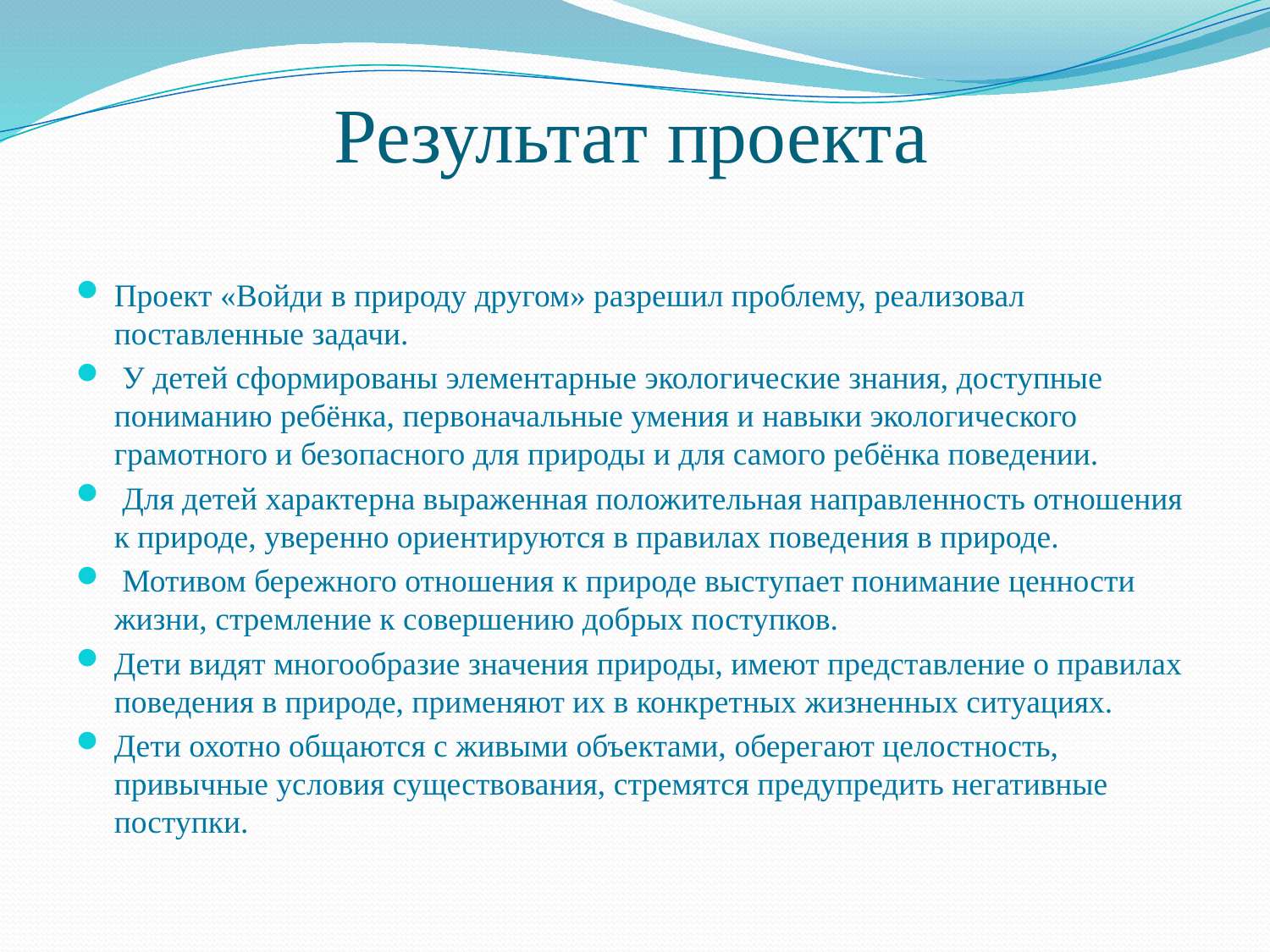

# Результат проекта
Проект «Войди в природу другом» разрешил проблему, реализовал поставленные задачи.
 У детей сформированы элементарные экологические знания, доступные пониманию ребёнка, первоначальные умения и навыки экологического грамотного и безопасного для природы и для самого ребёнка поведении.
 Для детей характерна выраженная положительная направленность отношения к природе, уверенно ориентируются в правилах поведения в природе.
 Мотивом бережного отношения к природе выступает понимание ценности жизни, стремление к совершению добрых поступков.
Дети видят многообразие значения природы, имеют представление о правилах поведения в природе, применяют их в конкретных жизненных ситуациях.
Дети охотно общаются с живыми объектами, оберегают целостность, привычные условия существования, стремятся предупредить негативные поступки.